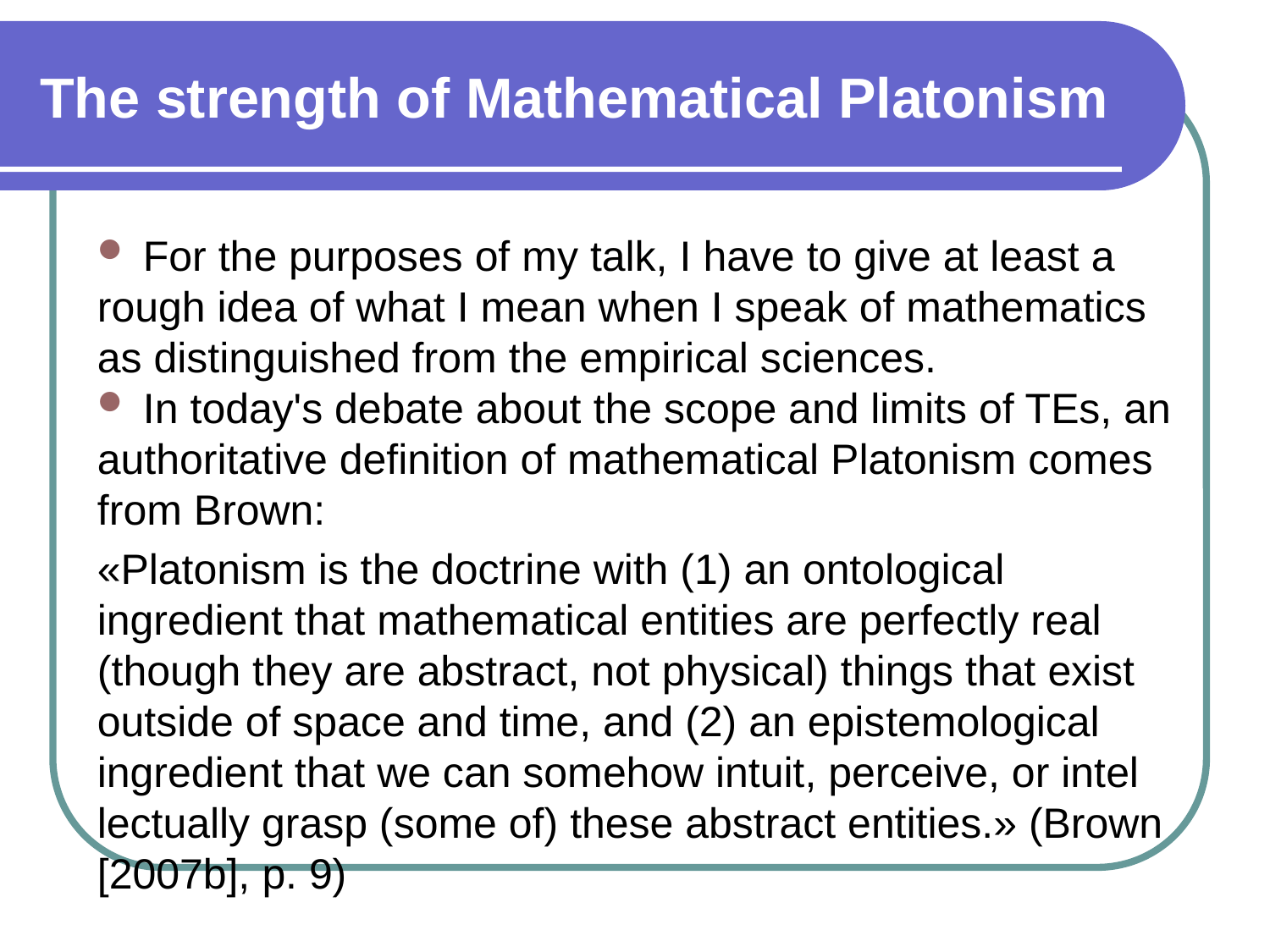

# The strength of Mathematical Platonism
 For the purposes of my talk, I have to give at least a rough idea of what I mean when I speak of mathematics as distinguished from the empirical sciences.
 In today's debate about the scope and limits of TEs, an authoritative definition of mathematical Platonism comes from Brown:
«Platonism is the doctrine with (1) an ontological ingredient that mathematical entities are perfectly real (though they are abstract, not physical) things that exist outside of space and time, and (2) an epis­temological ingredient that we can somehow intuit, perceive, or intel­lectually grasp (some of) these abstract entities.» (Brown [2007b], p. 9)